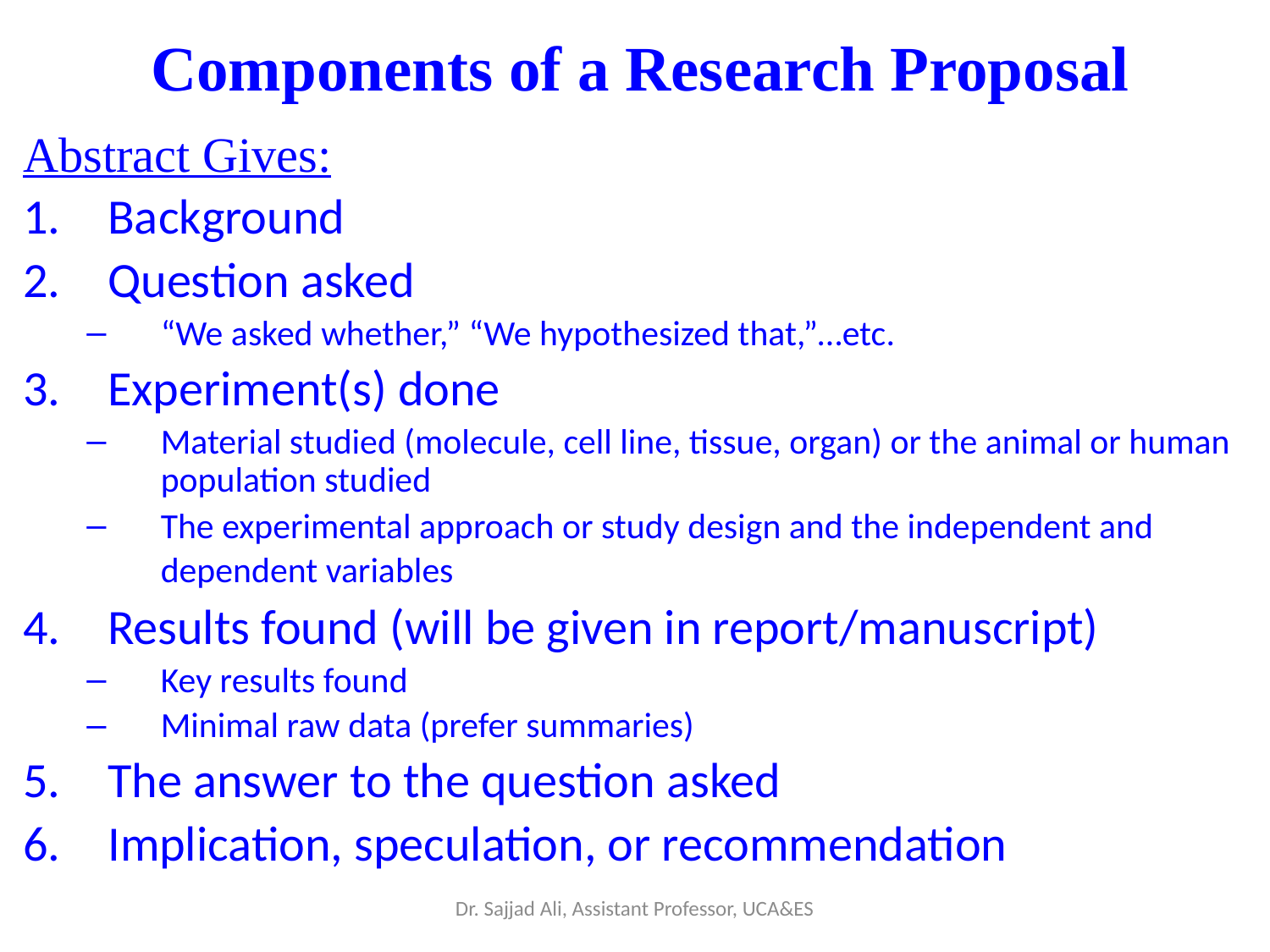

Components of a Research Proposal
Abstract Gives:
Background
Question asked
“We asked whether,” “We hypothesized that,”…etc.
Experiment(s) done
Material studied (molecule, cell line, tissue, organ) or the animal or human population studied
The experimental approach or study design and the independent and dependent variables
Results found (will be given in report/manuscript)
Key results found
Minimal raw data (prefer summaries)
The answer to the question asked
Implication, speculation, or recommendation
Dr. Sajjad Ali, Assistant Professor, UCA&ES